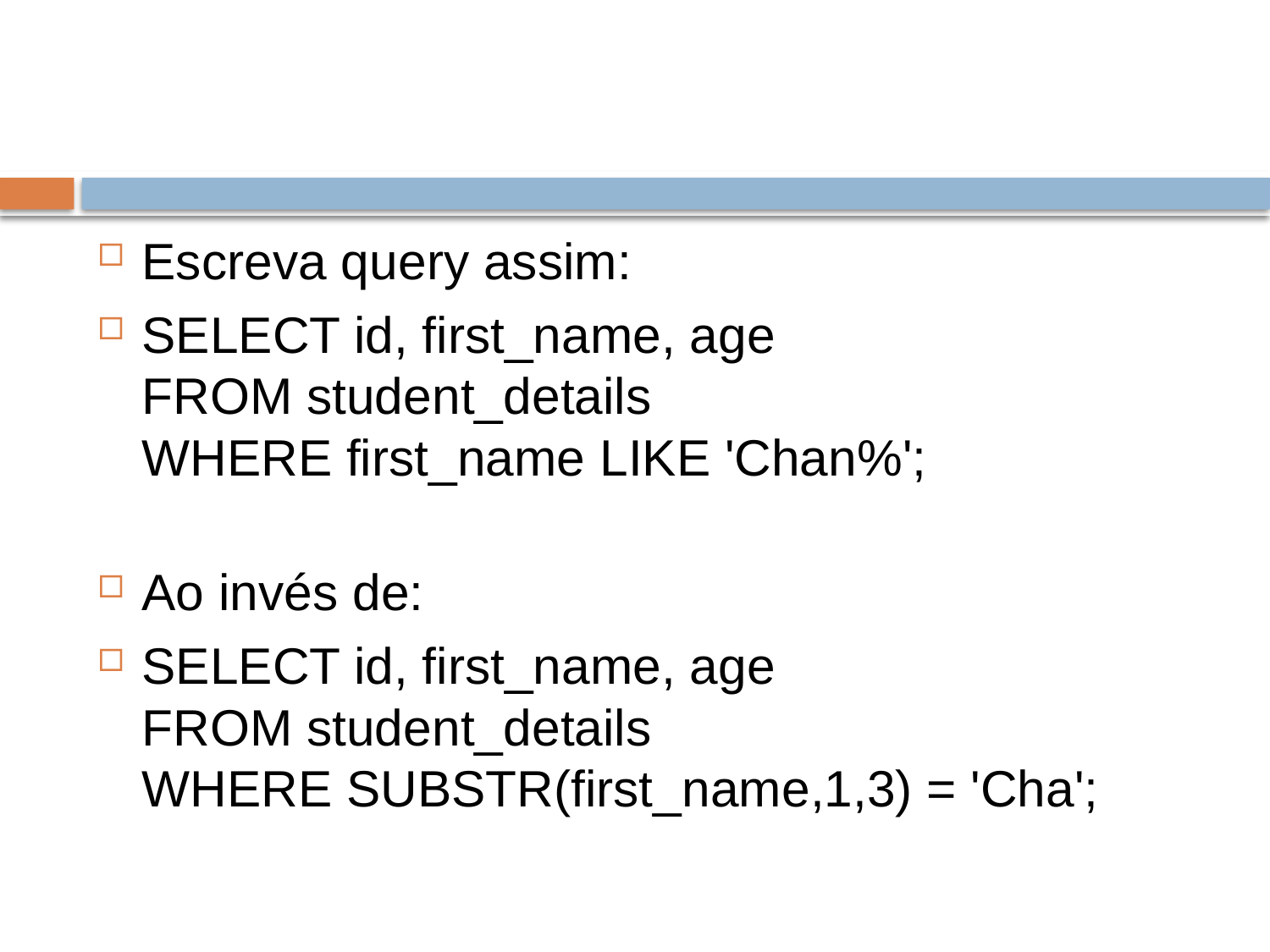

#
Escreva query assim:
SELECT id, first_name, age
FROM student_details
WHERE first_name LIKE 'Chan%';
Ao invés de:
SELECT id, first_name, age
FROM student_details
WHERE SUBSTR(first_name,1,3) = 'Cha';